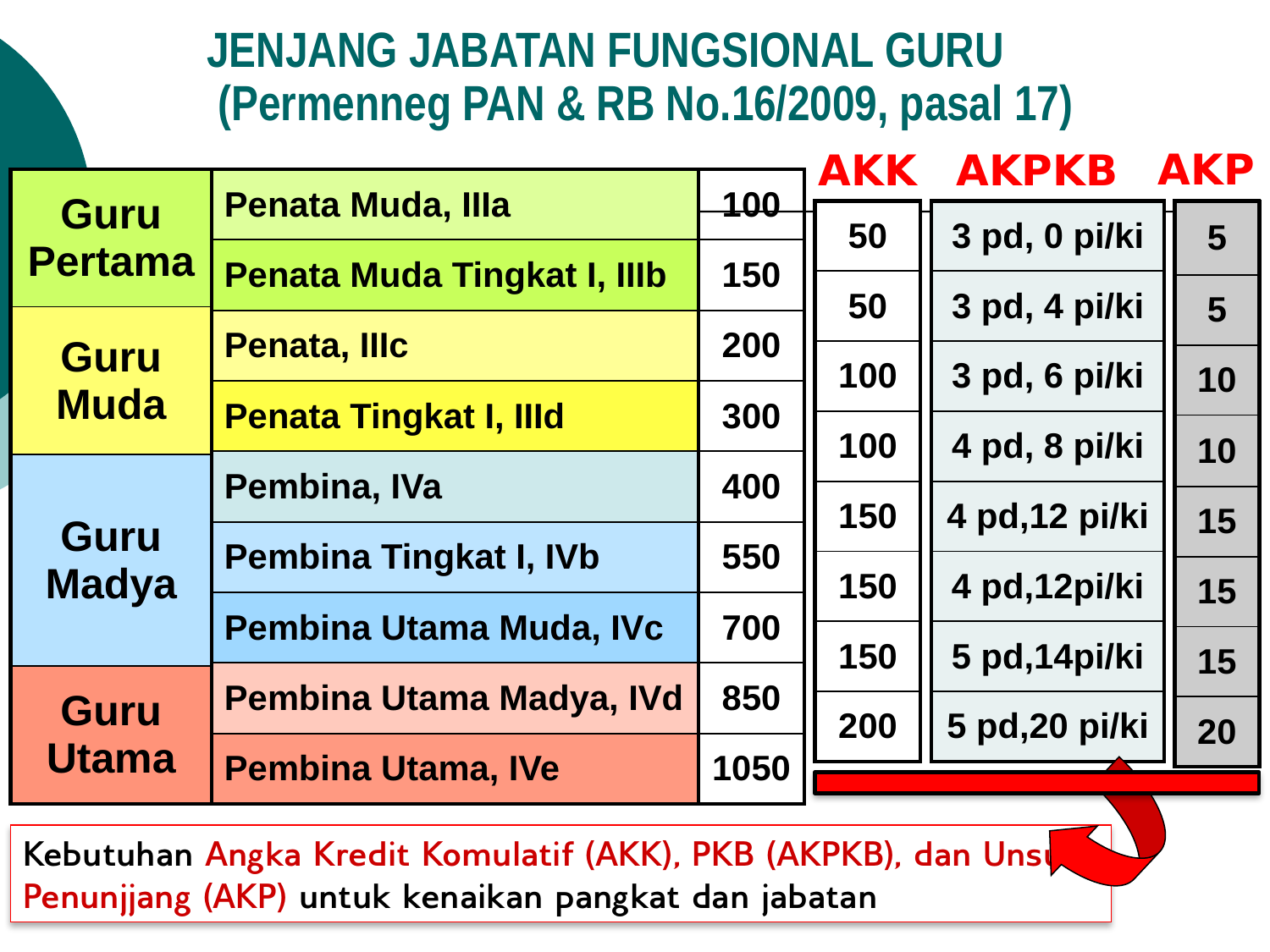

# JENJANG JABATAN FUNGSIONAL GURU (Permenneg PAN & RB No.16/2009, pasal 17)
AKP
AKK
AKPKB
| Guru Pertama |
| --- |
| Guru Muda |
| Guru Madya |
| Guru Utama |
| Penata Muda, IIIa |
| --- |
| Penata Muda Tingkat I, IIIb |
| Penata, IIIc |
| Penata Tingkat I, IIId |
| Pembina, IVa |
| Pembina Tingkat I, IVb |
| Pembina Utama Muda, IVc |
| Pembina Utama Madya, IVd |
| Pembina Utama, IVe |
| 100 |
| --- |
| 150 |
| 200 |
| 300 |
| 400 |
| 550 |
| 700 |
| 850 |
| 1050 |
| 50 |
| --- |
| 50 |
| 100 |
| 100 |
| 150 |
| 150 |
| 150 |
| 200 |
| 3 pd, 0 pi/ki |
| --- |
| 3 pd, 4 pi/ki |
| 3 pd, 6 pi/ki |
| 4 pd, 8 pi/ki |
| 4 pd,12 pi/ki |
| 4 pd,12pi/ki |
| 5 pd,14pi/ki |
| 5 pd,20 pi/ki |
| 5 |
| --- |
| 5 |
| 10 |
| 10 |
| 15 |
| 15 |
| 15 |
| 20 |

Kebutuhan Angka Kredit Komulatif (AKK), PKB (AKPKB), dan Unsur Penunjjang (AKP) untuk kenaikan pangkat dan jabatan